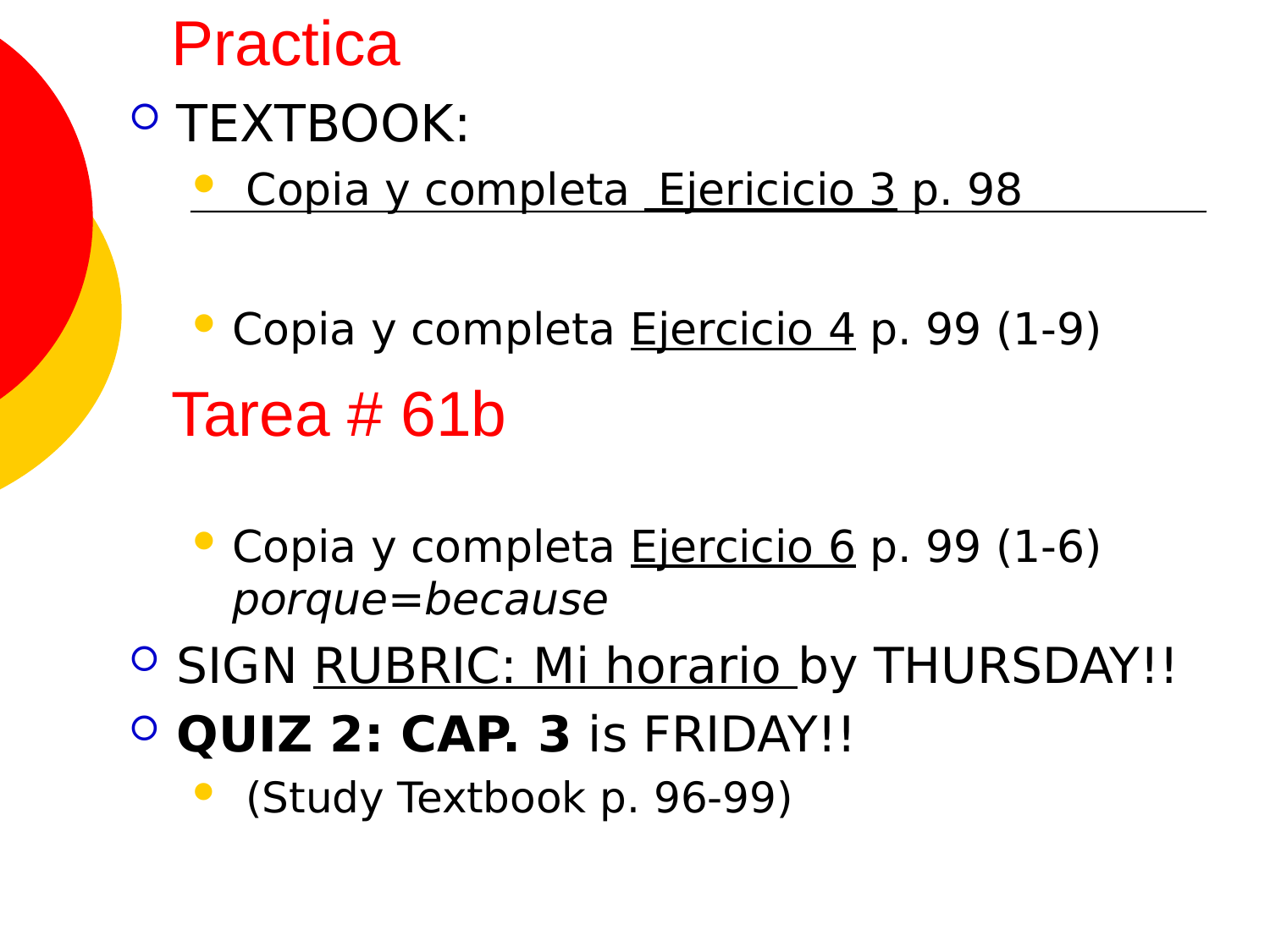

Practica
TEXTBOOK:
 Copia y completa  Ejericicio 3 p. 98

Copia y completa Ejercicio 4 p. 99 (1-9)

Copia y completa Ejercicio 6 p. 99 (1-6) porque=because
SIGN RUBRIC: Mi horario by THURSDAY!!
QUIZ 2: CAP. 3 is FRIDAY!!
 (Study Textbook p. 96-99)

# Tarea # 61b